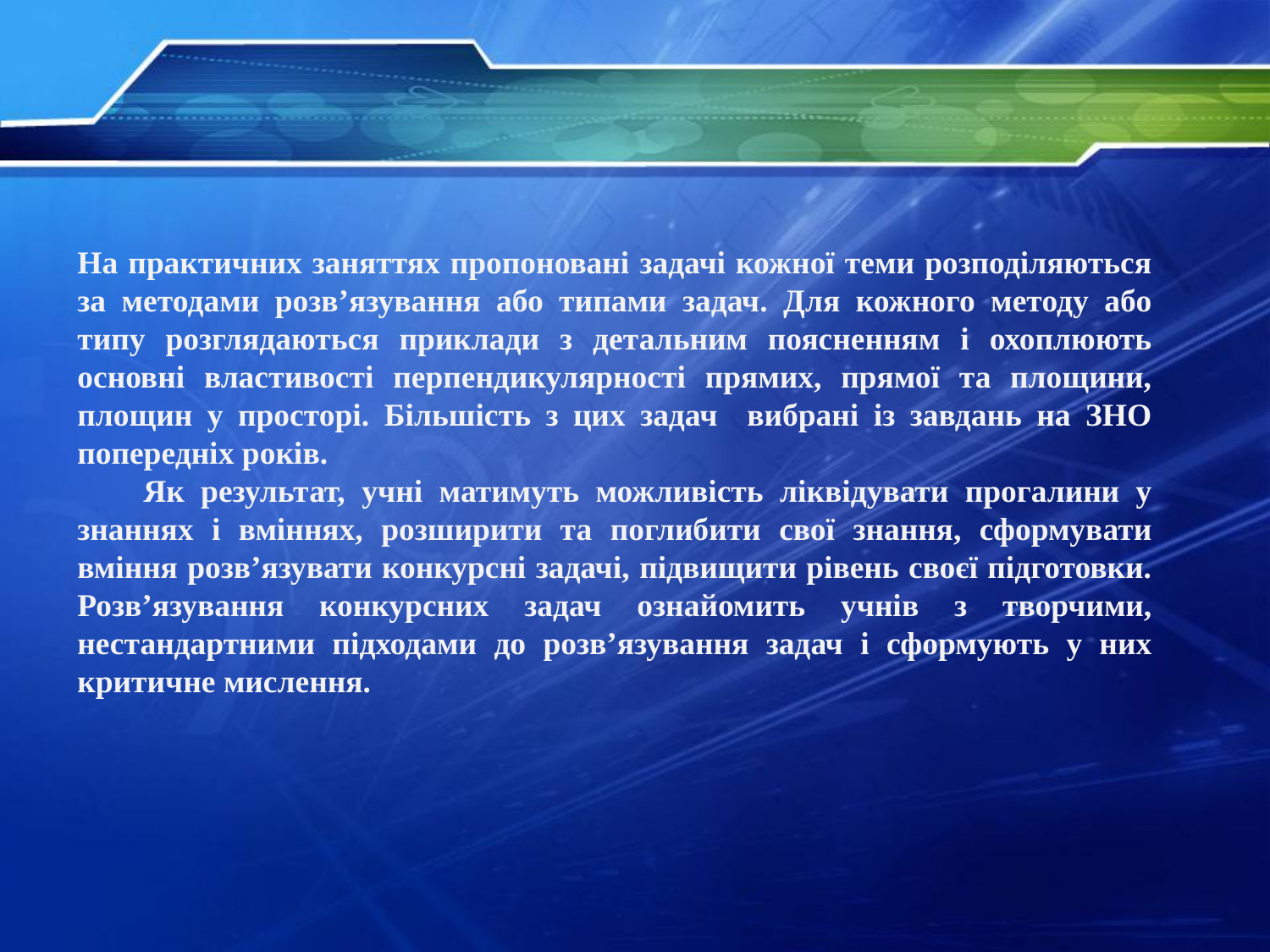

На практичних заняттях пропоновані задачі кожної теми розподіляються за методами розв’язування або типами задач. Для кожного методу або типу розглядаються приклади з детальним поясненням і охоплюють основні властивості перпендикулярності прямих, прямої та площини, площин у просторі. Більшість з цих задач  вибрані із завдань на ЗНО попередніх років.
    Як результат, учні матимуть можливість ліквідувати прогалини у знаннях і вміннях, розширити та поглибити свої знання, сформувати вміння розв’язувати конкурсні задачі, підвищити рівень своєї підготовки. Розв’язування конкурсних задач ознайомить учнів з творчими, нестандартними підходами до розв’язування задач і сформують у них критичне мислення.